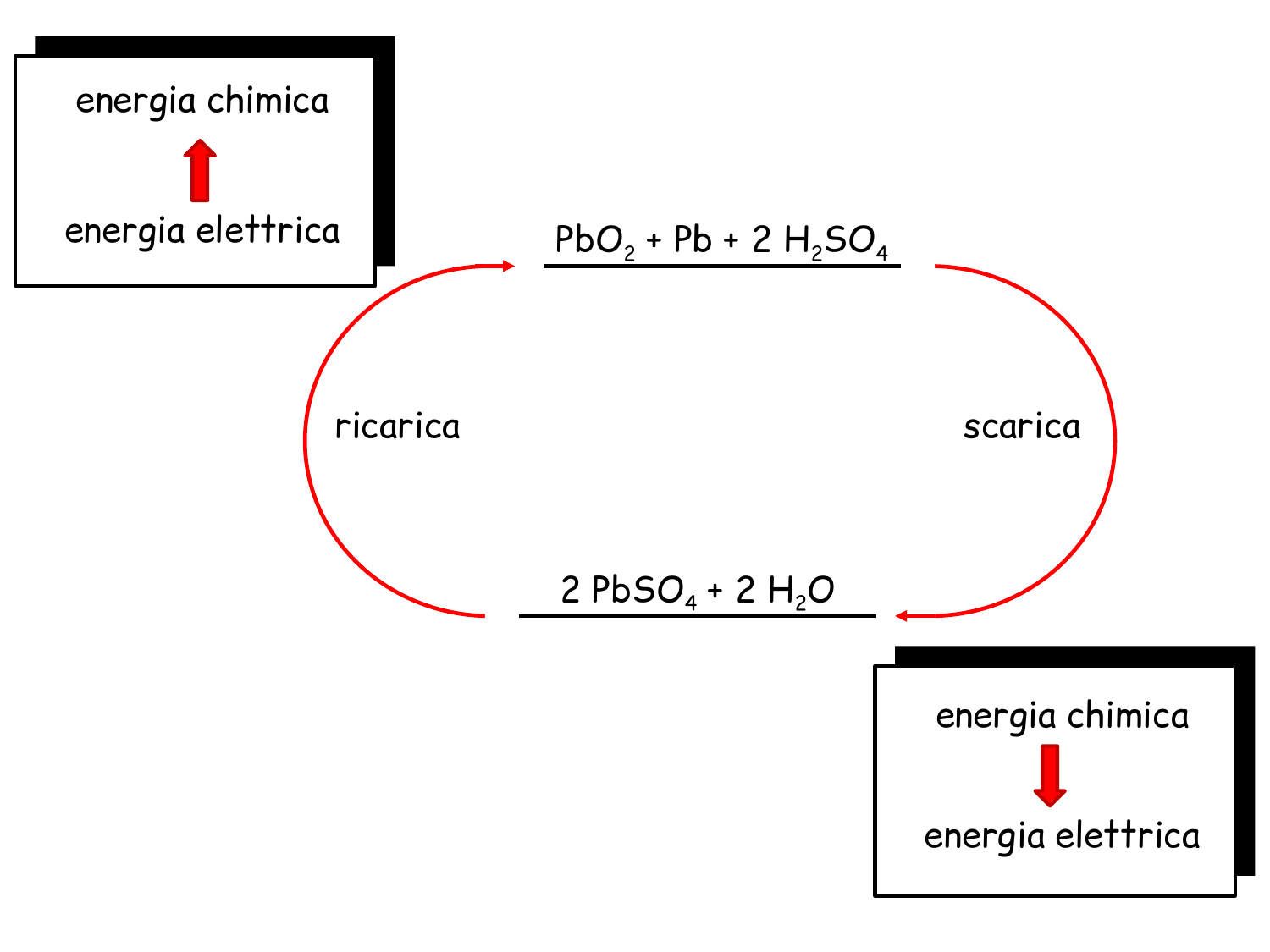

energia chimica

energia elettrica
PbO2 + Pb + 2 H2SO4

ricarica
scarica
2 PbSO4 + 2 H2O

energia chimica

energia elettrica